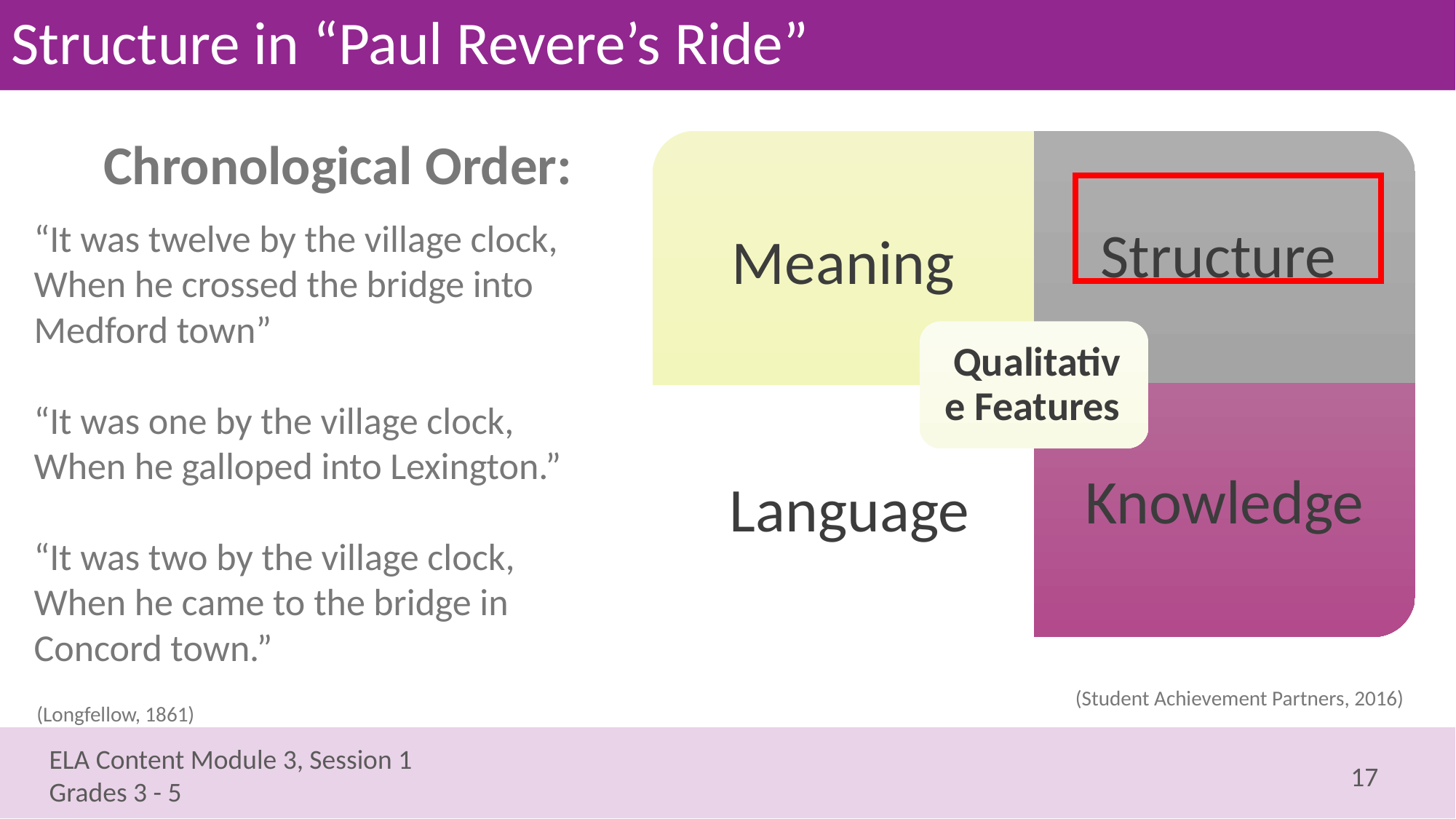

# Structure in “Paul Revere’s Ride”
Chronological Order:

“It was twelve by the village clock,
When he crossed the bridge into Medford town”

“It was one by the village clock,
When he galloped into Lexington.”

“It was two by the village clock,
When he came to the bridge in Concord town.”
Meaning
Structure
Language
Knowledge
Qualitative Features

(Student Achievement Partners, 2016)
(Longfellow, 1861)
17